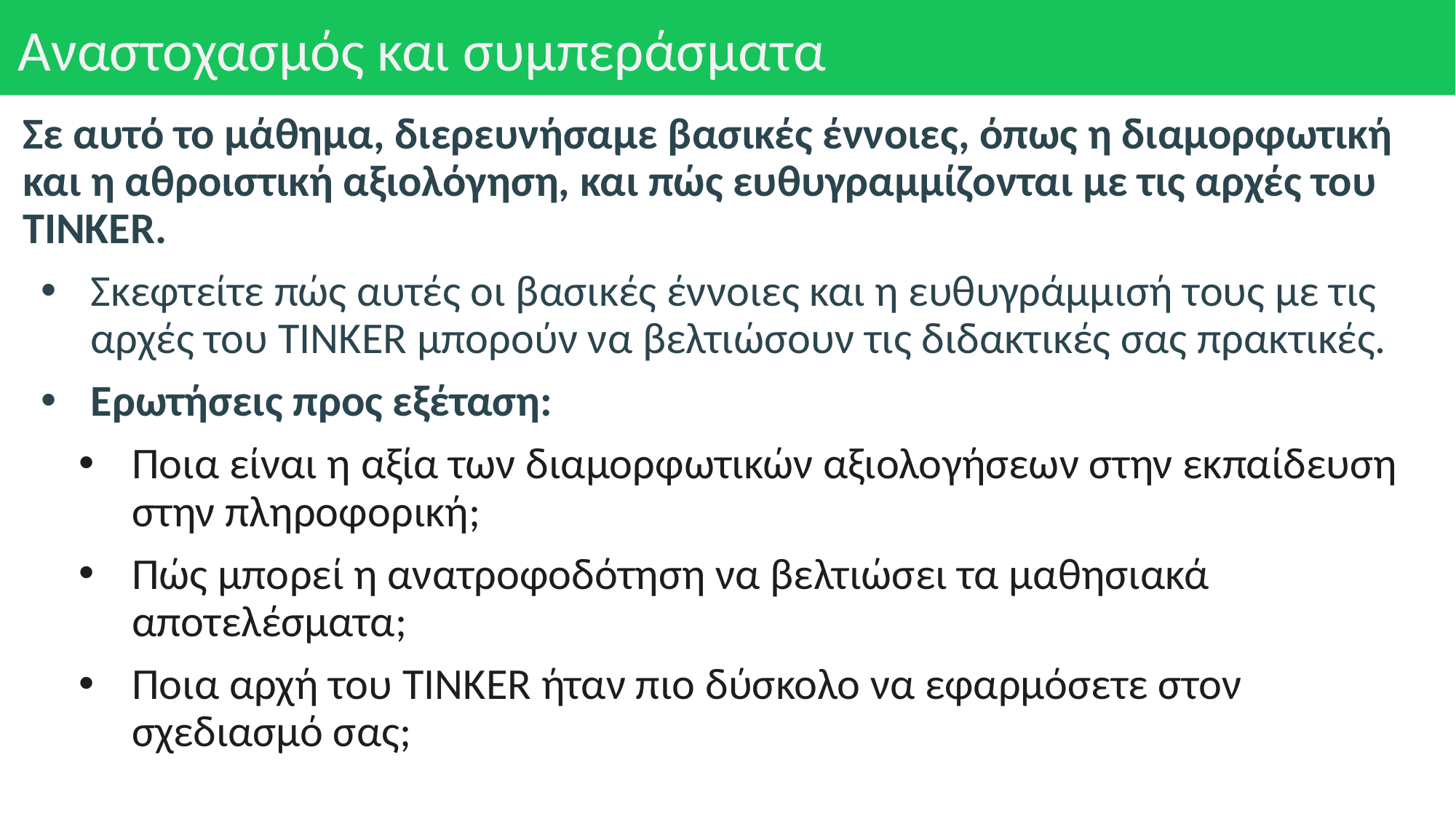

# Αναστοχασμός και συμπεράσματα
Σε αυτό το μάθημα, διερευνήσαμε βασικές έννοιες, όπως η διαμορφωτική και η αθροιστική αξιολόγηση, και πώς ευθυγραμμίζονται με τις αρχές του TINKER.
Σκεφτείτε πώς αυτές οι βασικές έννοιες και η ευθυγράμμισή τους με τις αρχές του TINKER μπορούν να βελτιώσουν τις διδακτικές σας πρακτικές.
Ερωτήσεις προς εξέταση:
Ποια είναι η αξία των διαμορφωτικών αξιολογήσεων στην εκπαίδευση στην πληροφορική;
Πώς μπορεί η ανατροφοδότηση να βελτιώσει τα μαθησιακά αποτελέσματα;
Ποια αρχή του TINKER ήταν πιο δύσκολο να εφαρμόσετε στον σχεδιασμό σας;